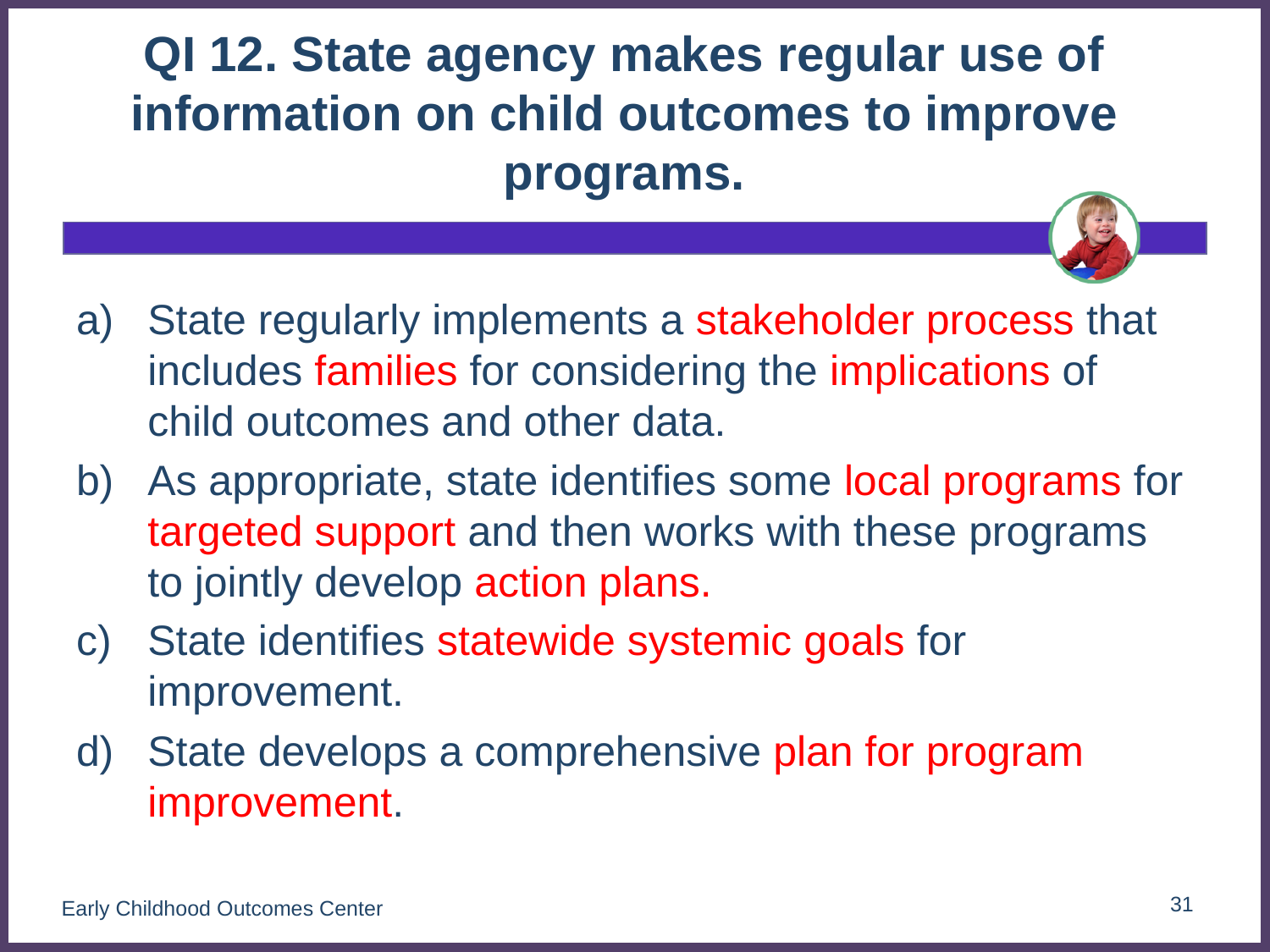

# QI 12. State agency makes regular use of information on child outcomes to improve programs.
State regularly implements a stakeholder process that includes families for considering the implications of child outcomes and other data.
As appropriate, state identifies some local programs for targeted support and then works with these programs to jointly develop action plans.
State identifies statewide systemic goals for improvement.
State develops a comprehensive plan for program improvement.

31
Early Childhood Outcomes Center